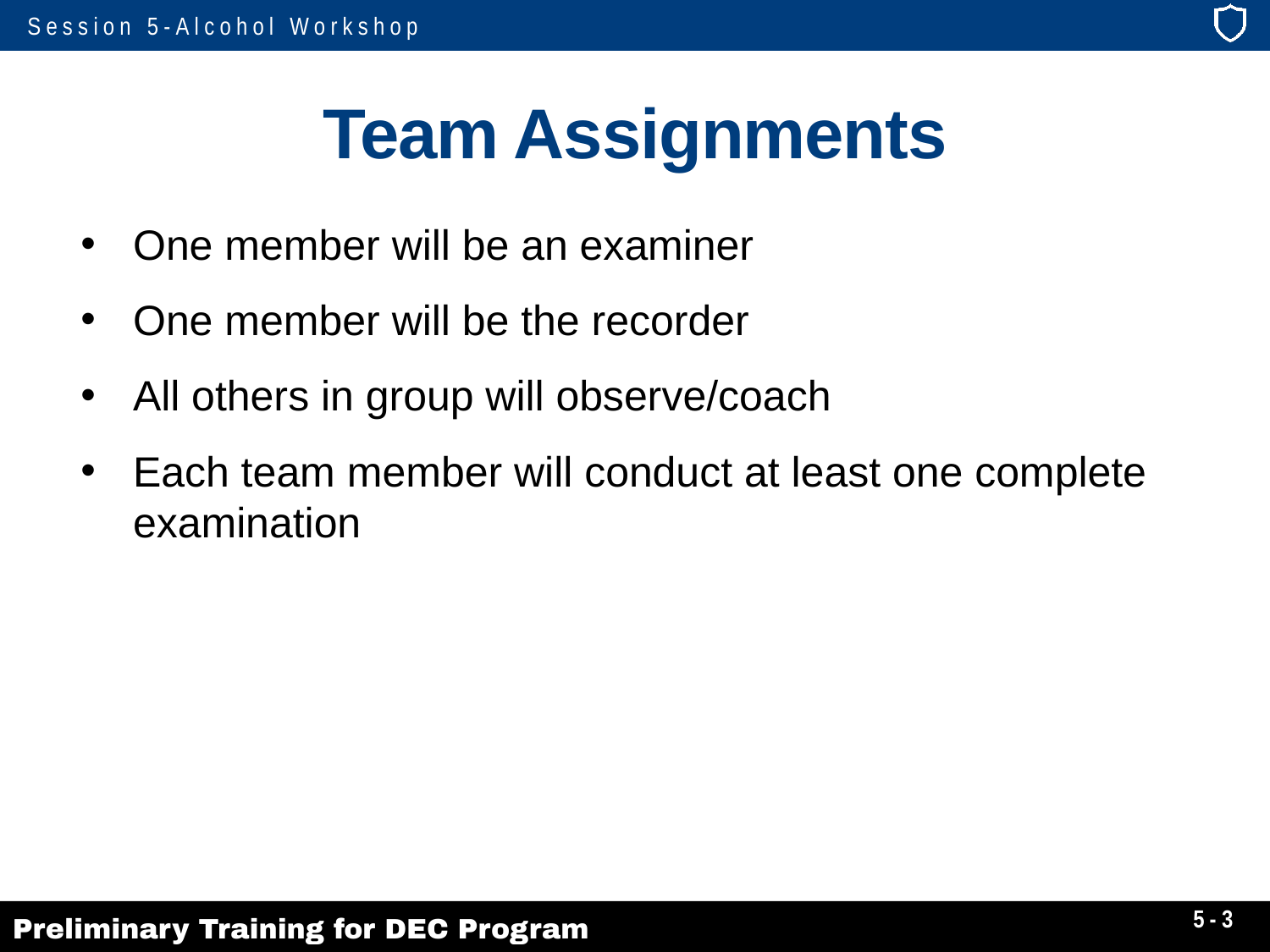

# Team Assignments
One member will be an examiner
One member will be the recorder
All others in group will observe/coach
Each team member will conduct at least one complete examination

5-3